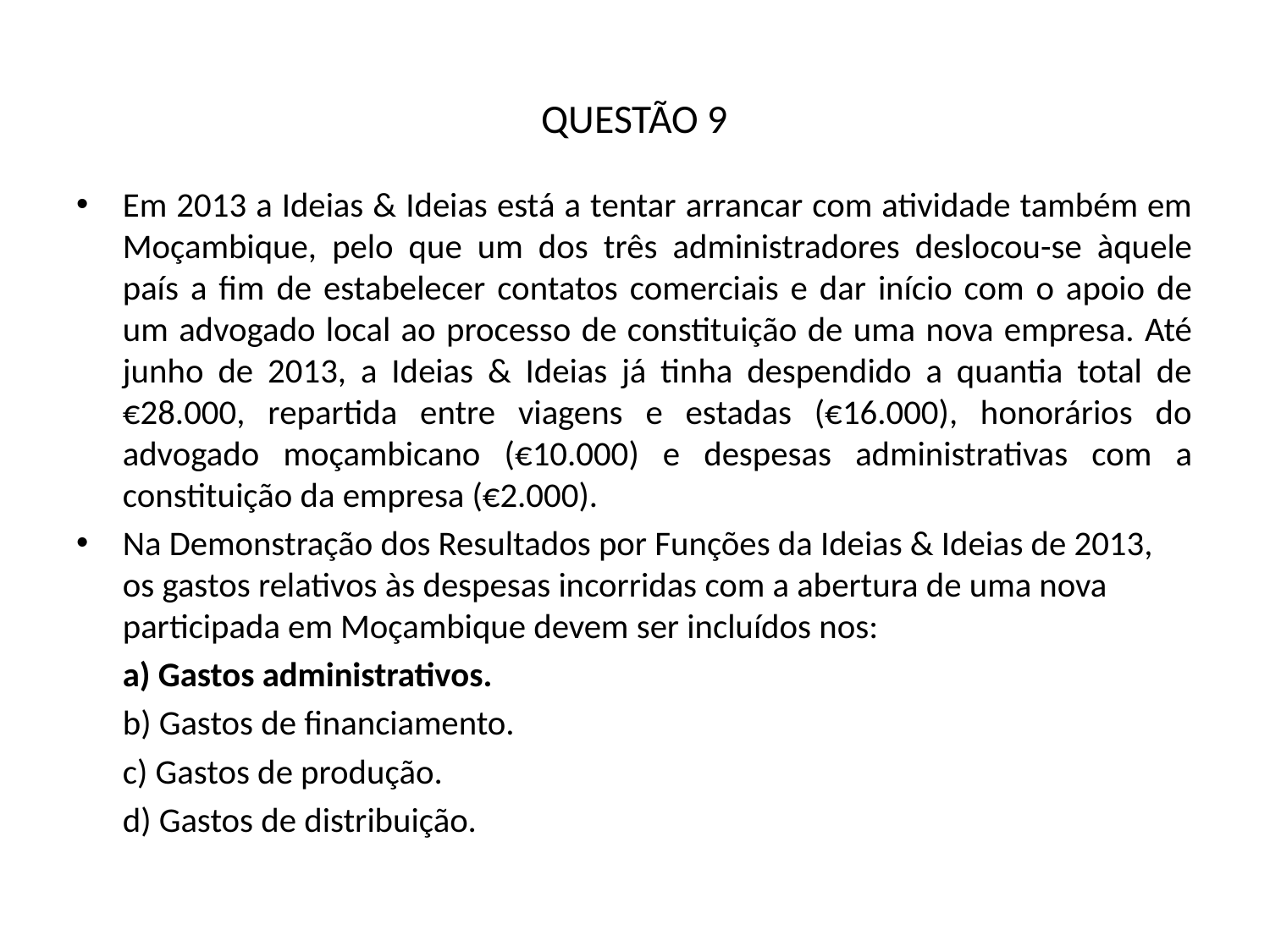

# QUESTÃO 9
Em 2013 a Ideias & Ideias está a tentar arrancar com atividade também em Moçambique, pelo que um dos três administradores deslocou-se àquele país a fim de estabelecer contatos comerciais e dar início com o apoio de um advogado local ao processo de constituição de uma nova empresa. Até junho de 2013, a Ideias & Ideias já tinha despendido a quantia total de €28.000, repartida entre viagens e estadas (€16.000), honorários do advogado moçambicano (€10.000) e despesas administrativas com a constituição da empresa (€2.000).
Na Demonstração dos Resultados por Funções da Ideias & Ideias de 2013, os gastos relativos às despesas incorridas com a abertura de uma nova participada em Moçambique devem ser incluídos nos:
	a) Gastos administrativos.
	b) Gastos de financiamento.
	c) Gastos de produção.
	d) Gastos de distribuição.